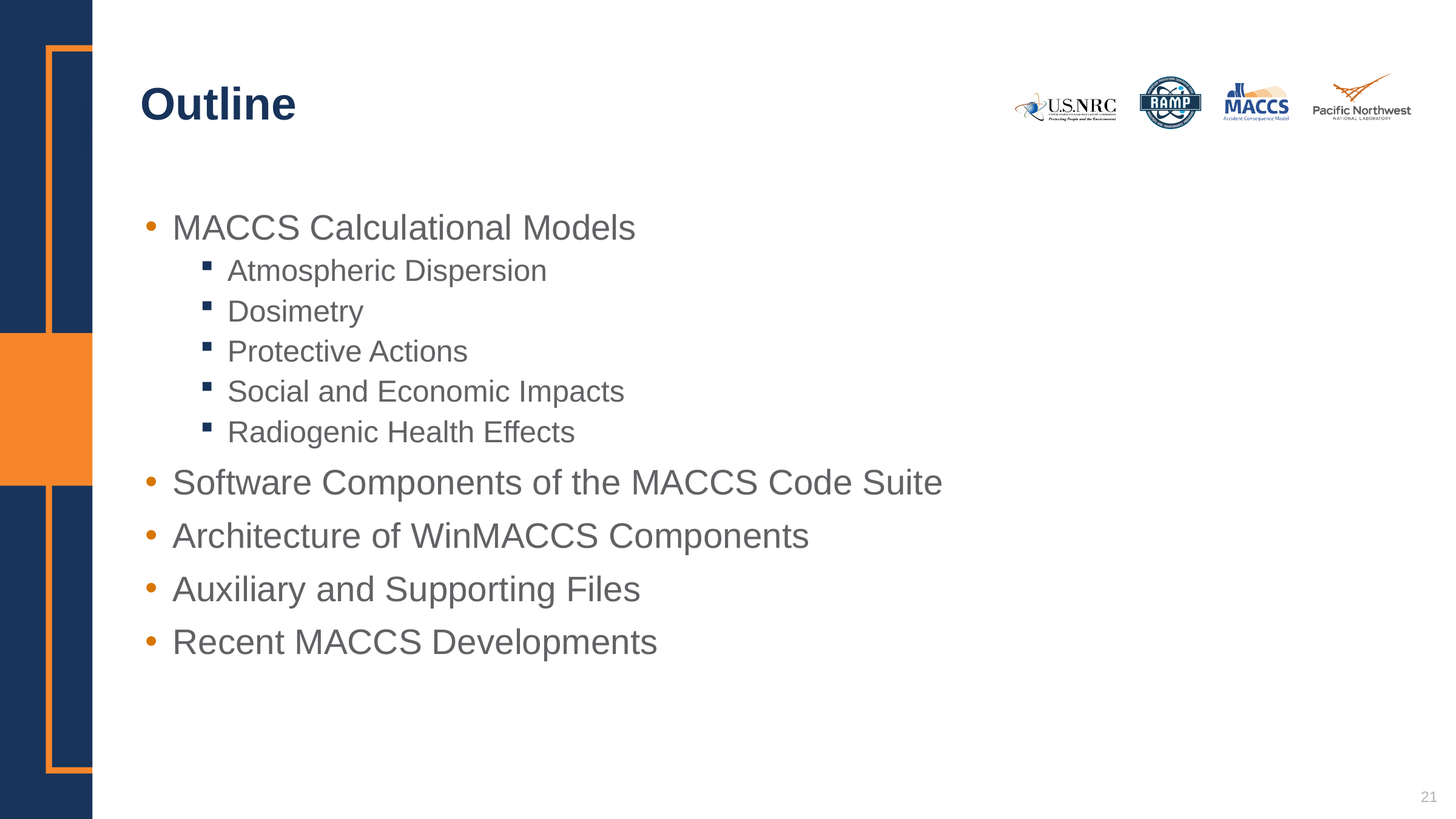

# Outline
MACCS Calculational Models
Atmospheric Dispersion
Dosimetry
Protective Actions
Social and Economic Impacts
Radiogenic Health Effects
Software Components of the MACCS Code Suite
Architecture of WinMACCS Components
Auxiliary and Supporting Files
Recent MACCS Developments
21